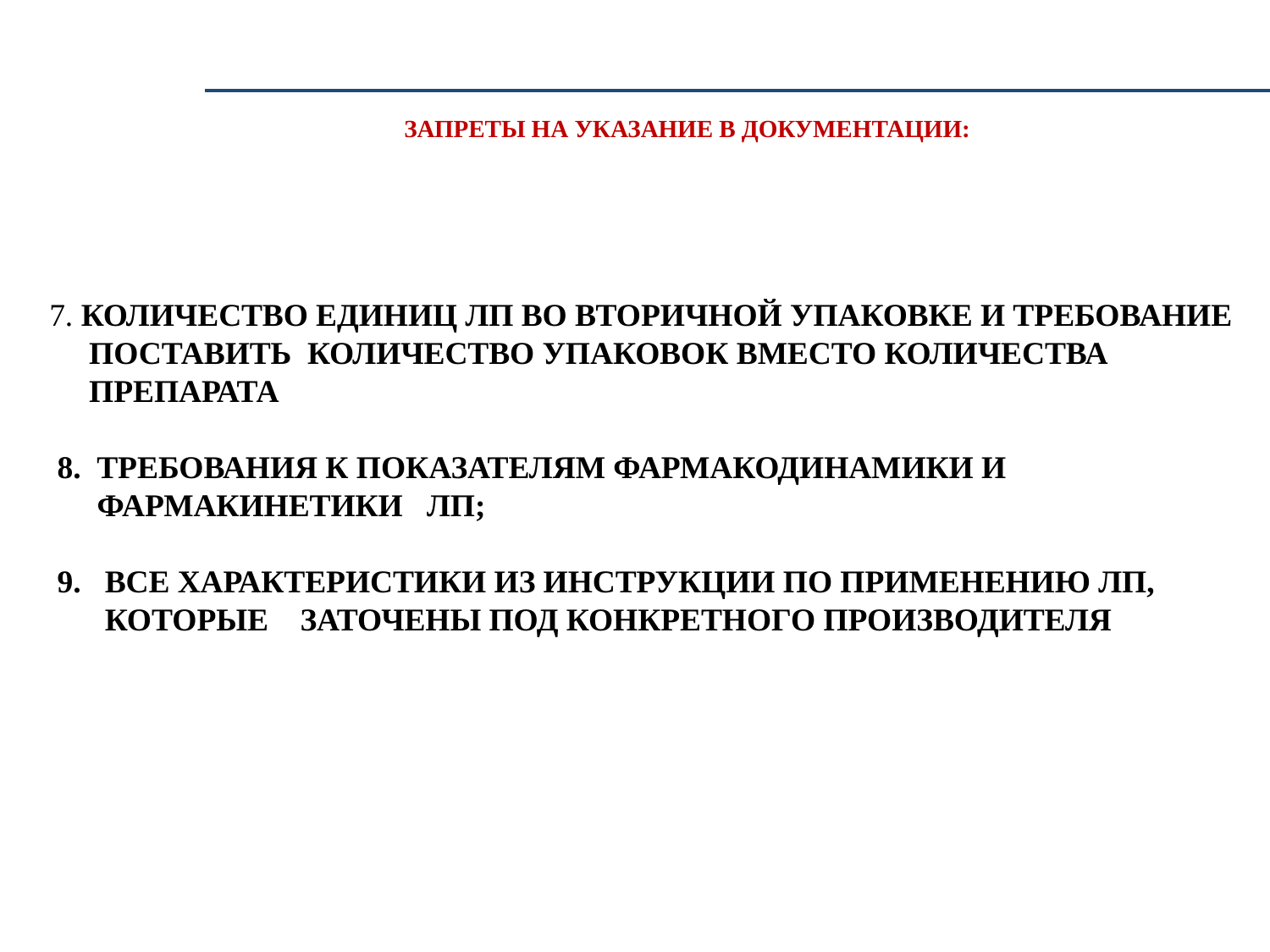

ЗАПРЕТЫ НА УКАЗАНИЕ В ДОКУМЕНТАЦИИ:

    7. КОЛИЧЕСТВО ЕДИНИЦ ЛП ВО ВТОРИЧНОЙ УПАКОВКЕ И ТРЕБОВАНИЕ
         ПОСТАВИТЬ  КОЛИЧЕСТВО УПАКОВОК ВМЕСТО КОЛИЧЕСТВА
         ПРЕПАРАТА

     8.  ТРЕБОВАНИЯ К ПОКАЗАТЕЛЯМ ФАРМАКОДИНАМИКИ И
          ФАРМАКИНЕТИКИ   ЛП;

     9.   ВСЕ ХАРАКТЕРИСТИКИ ИЗ ИНСТРУКЦИИ ПО ПРИМЕНЕНИЮ ЛП,
           КОТОРЫЕ    ЗАТОЧЕНЫ ПОД КОНКРЕТНОГО ПРОИЗВОДИТЕЛЯ